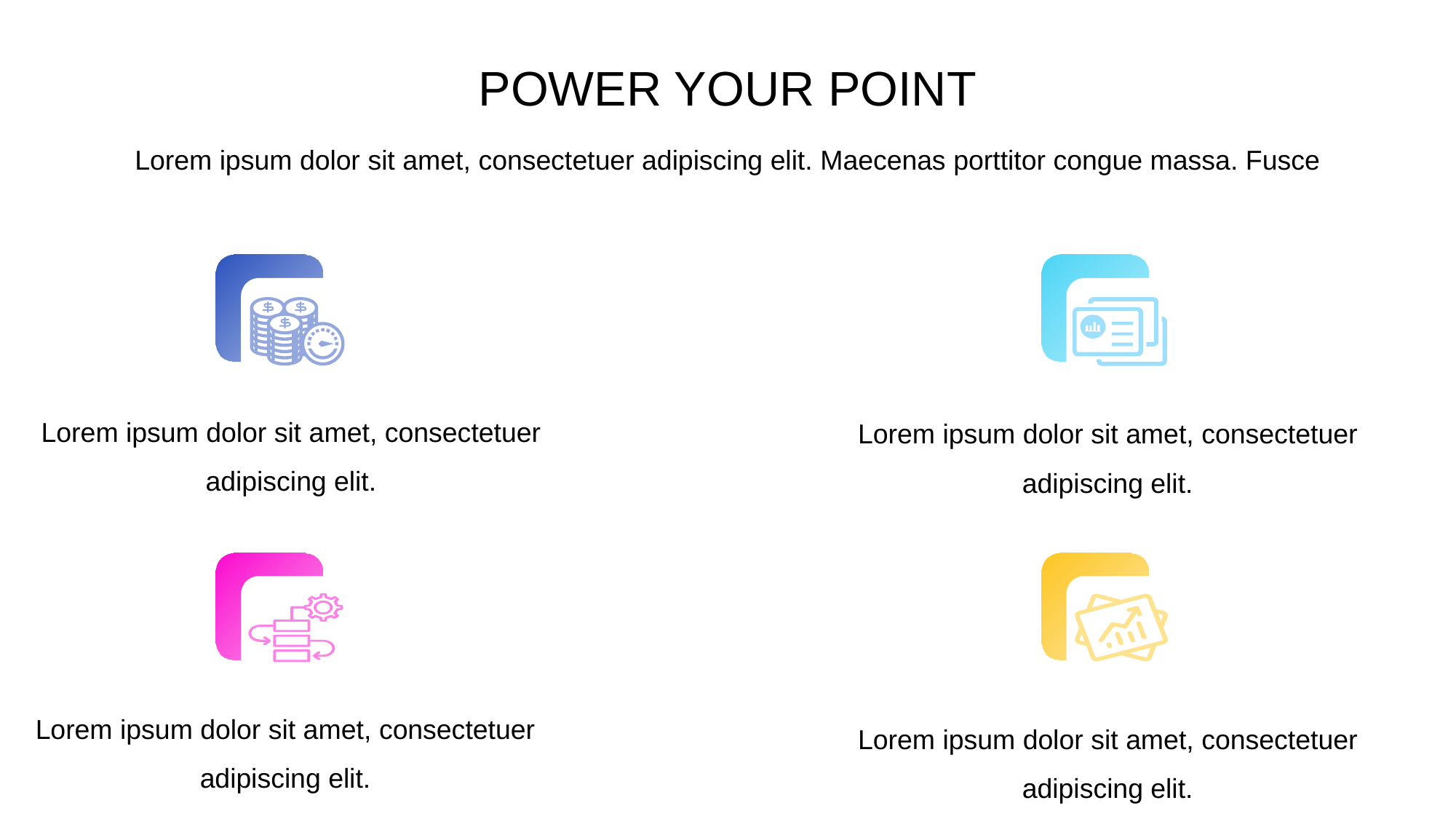

POWER YOUR POINT
Lorem ipsum dolor sit amet, consectetuer adipiscing elit. Maecenas porttitor congue massa. Fusce

Lorem ipsum dolor sit amet, consectetuer adipiscing elit.
Lorem ipsum dolor sit amet, consectetuer adipiscing elit.

Lorem ipsum dolor sit amet, consectetuer adipiscing elit.
Lorem ipsum dolor sit amet, consectetuer adipiscing elit.